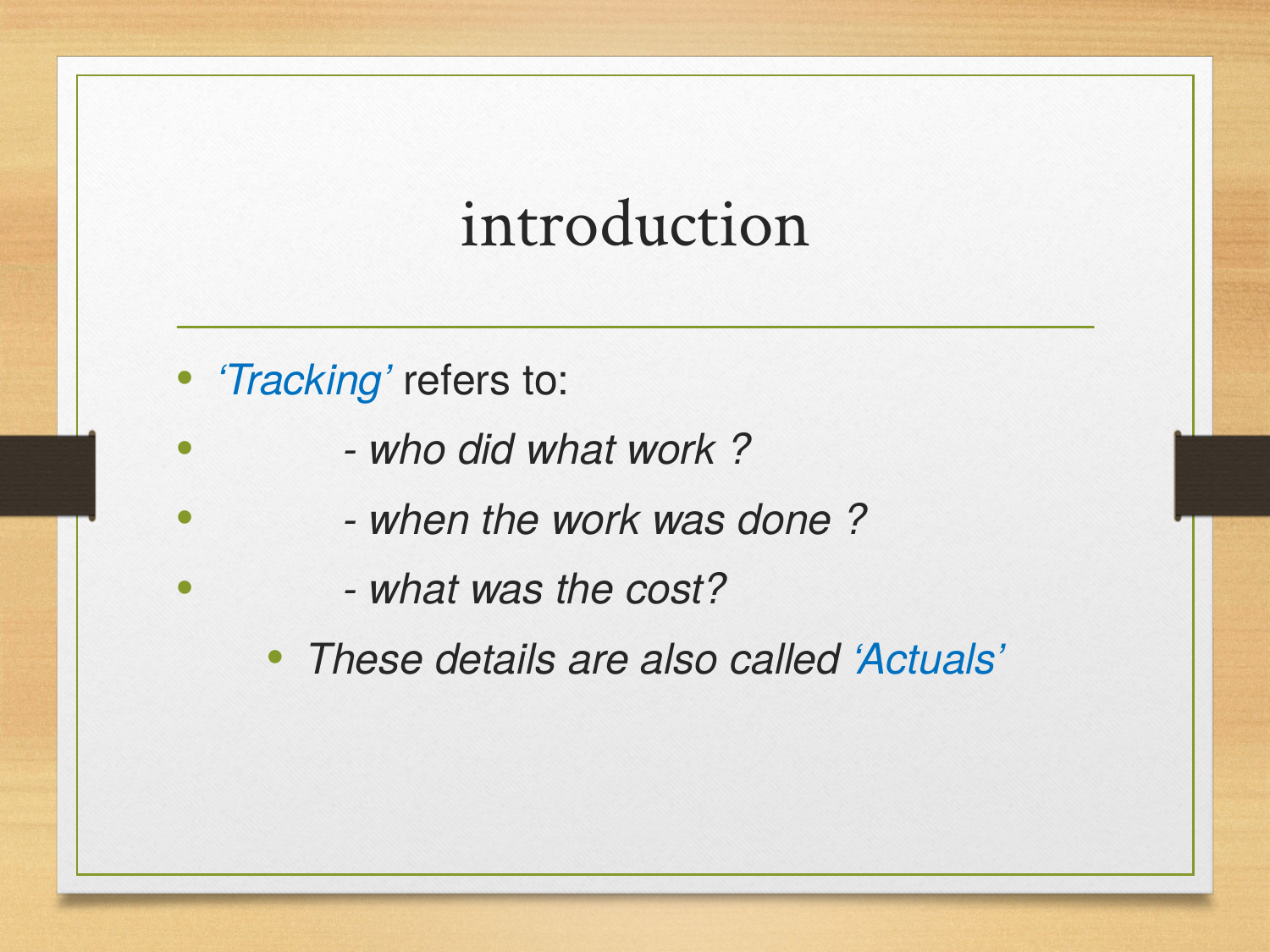

# introduction
‘Tracking’ refers to:
	- who did what work ?
	- when the work was done ?
	- what was the cost?
These details are also called ‘Actuals’